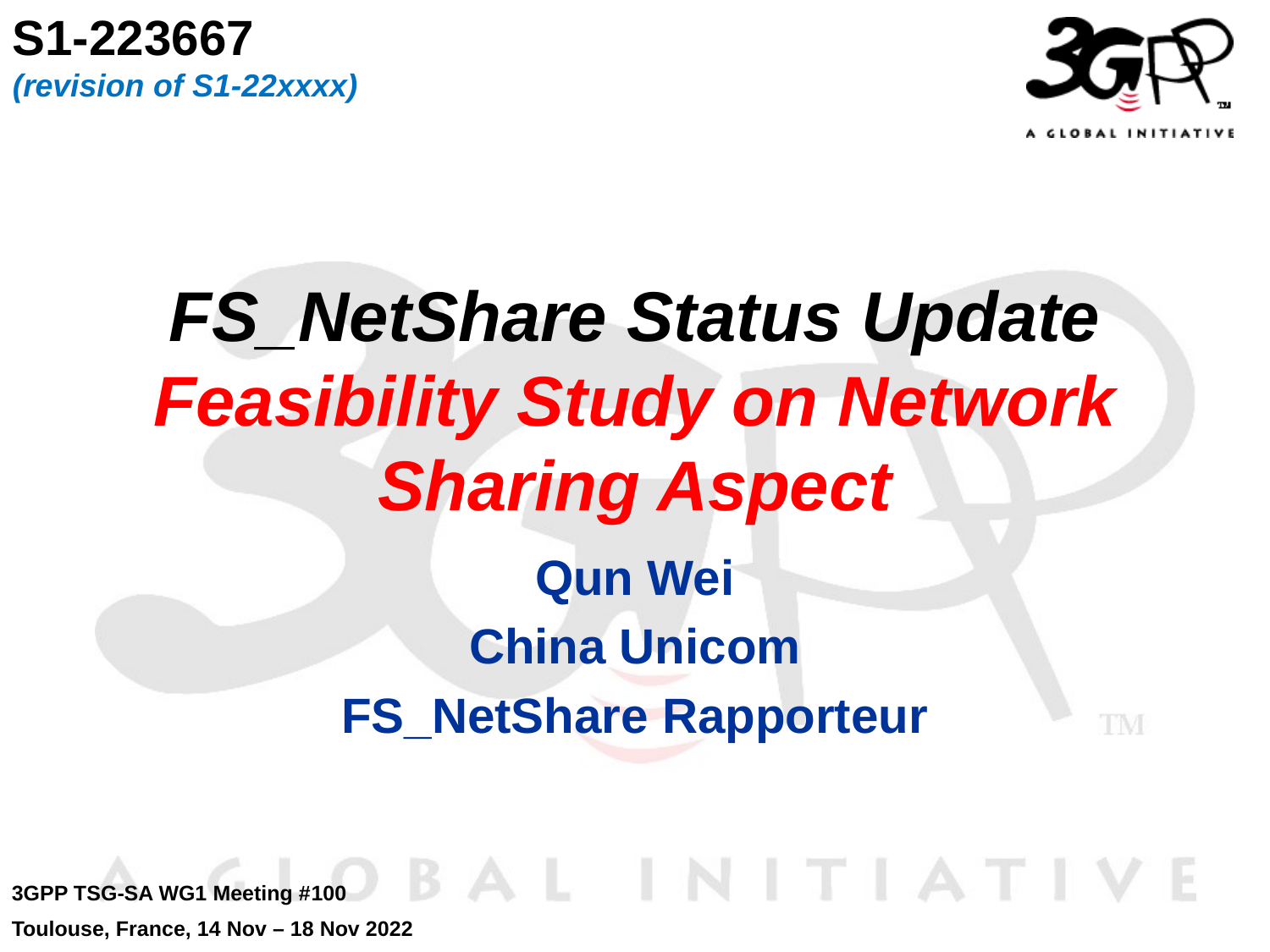

S1-223667
(revision of S1-22xxxx)
# FS_NetShare Status Update Feasibility Study on Network Sharing Aspect
Qun Wei
China Unicom
FS_NetShare Rapporteur
3GPP TSG-SA WG1 Meeting #100
Toulouse, France, 14 Nov – 18 Nov 2022
1